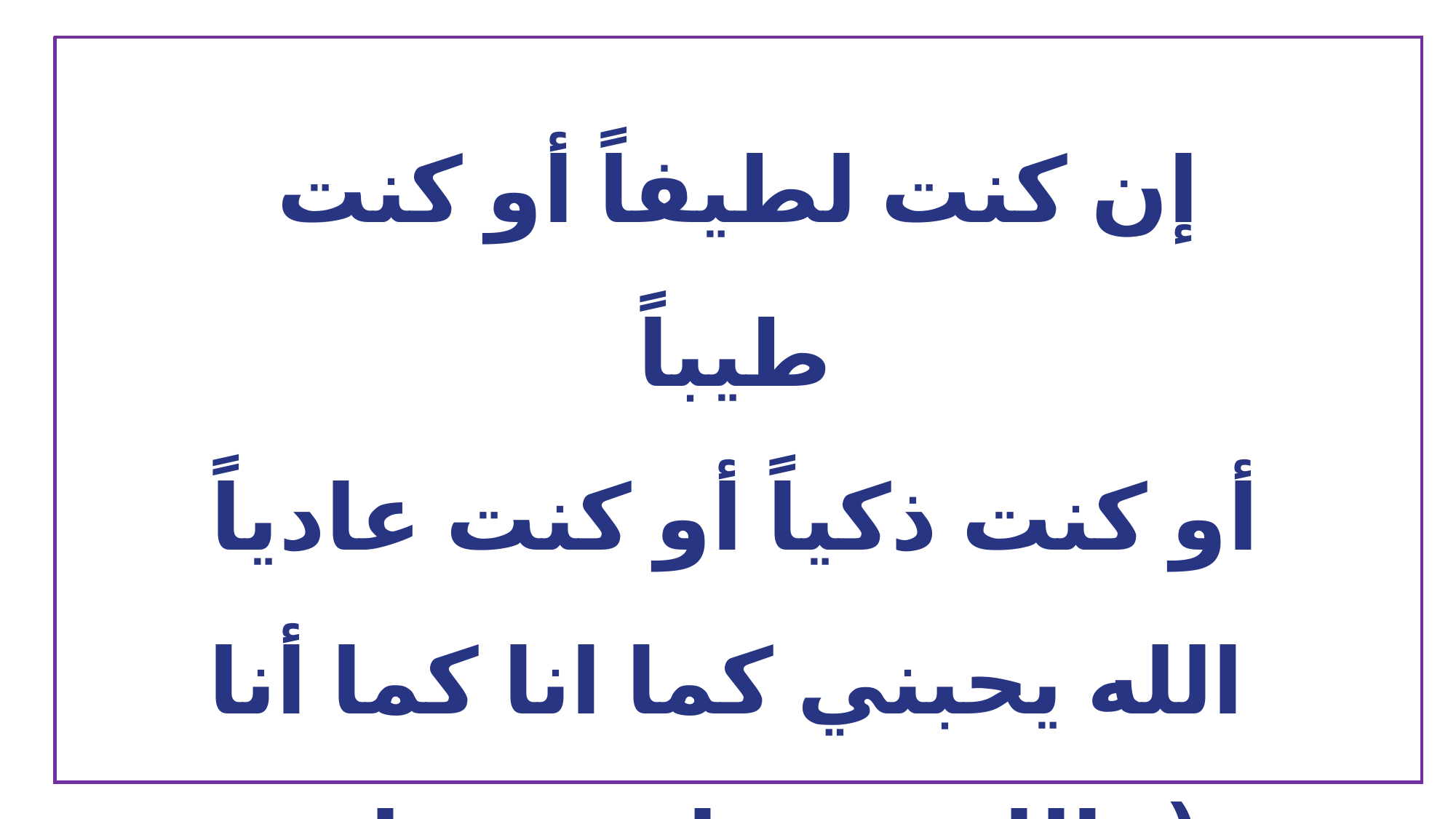

إن كنت لطيفاً أو كنت طيباً
أو كنت ذكياً أو كنت عادياً
 الله يحبني كما انا كما أنا
(فالله قد خلقني على صورته و مثاله)٢